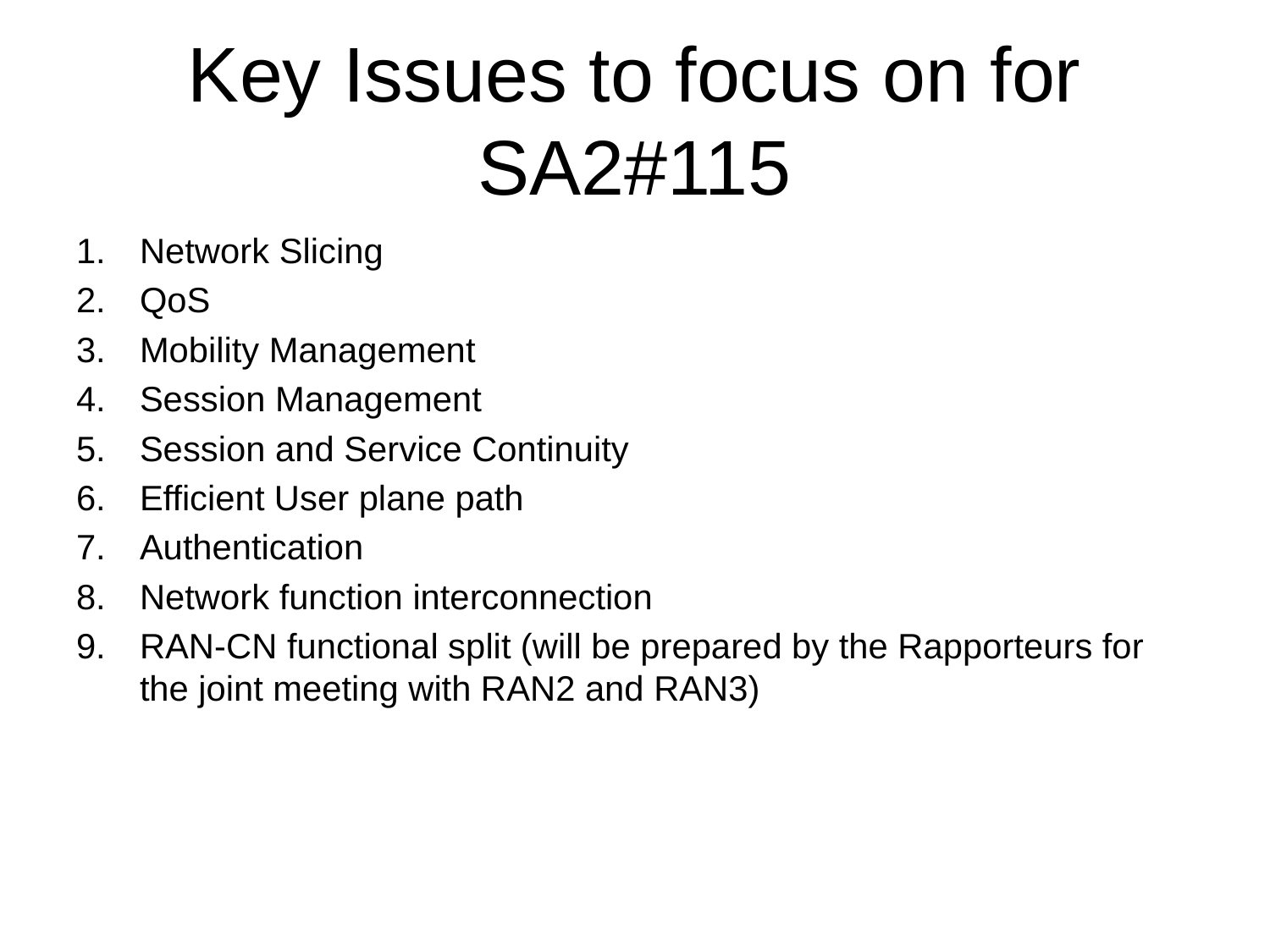

# Key Issues to focus on for SA2#115
Network Slicing
QoS
Mobility Management
Session Management
Session and Service Continuity
Efficient User plane path
Authentication
Network function interconnection
RAN-CN functional split (will be prepared by the Rapporteurs for the joint meeting with RAN2 and RAN3)